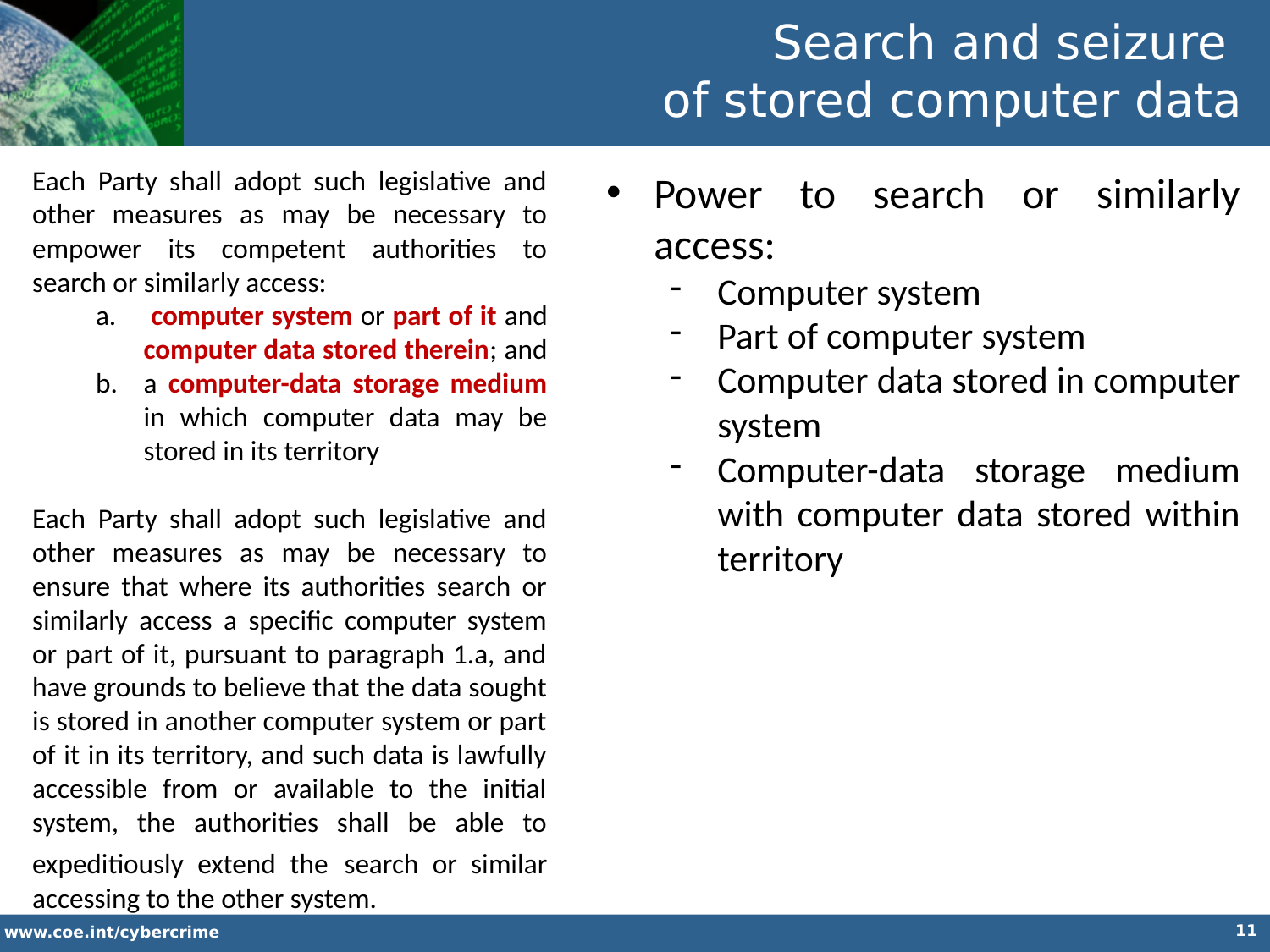

Search and seizure
of stored computer data
Each Party shall adopt such legislative and other measures as may be necessary to empower its competent authorities to search or similarly access:
 computer system or part of it and computer data stored therein; and
a computer-data storage medium in which computer data may be stored in its territory

Each Party shall adopt such legislative and other measures as may be necessary to ensure that where its authorities search or similarly access a specific computer system or part of it, pursuant to paragraph 1.a, and have grounds to believe that the data sought is stored in another computer system or part of it in its territory, and such data is lawfully accessible from or available to the initial system, the authorities shall be able to expeditiously extend the search or similar accessing to the other system.
Power to search or similarly access:
Computer system
Part of computer system
Computer data stored in computer system
Computer-data storage medium with computer data stored within territory